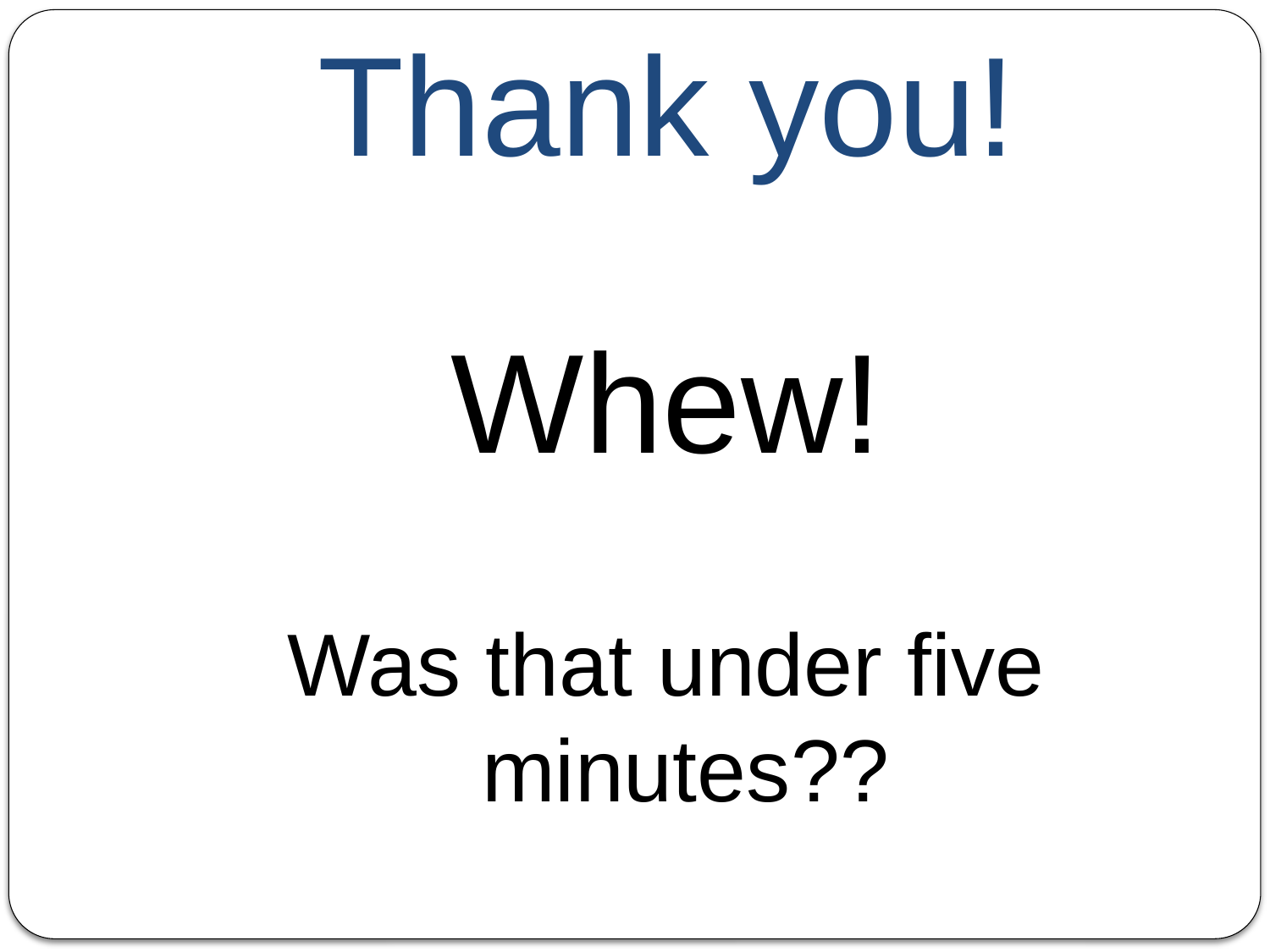

# Thank you!

Whew!

Was that under five minutes??